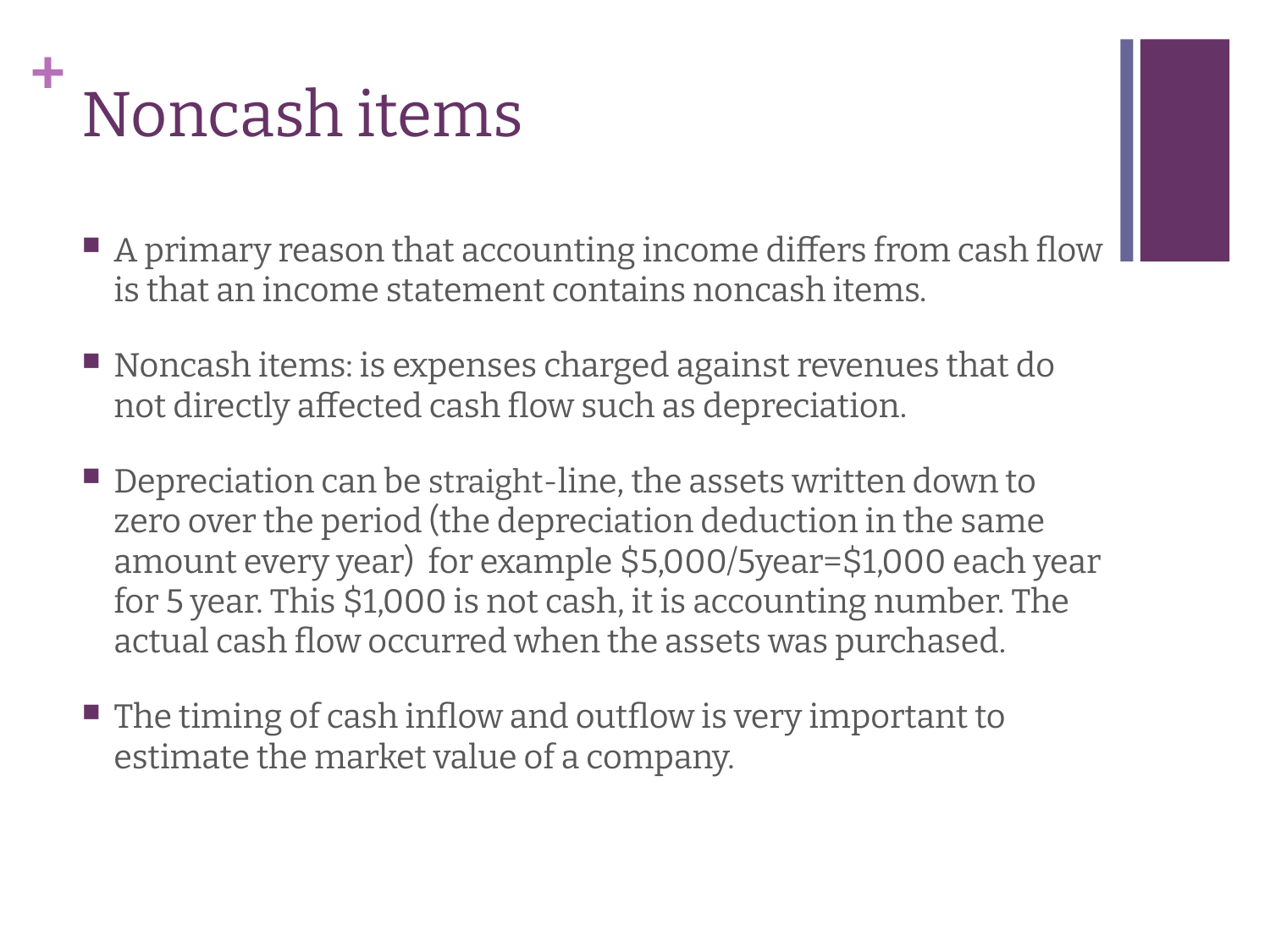

# Noncash items
A primary reason that accounting income differs from cash flow is that an income statement contains noncash items.
Noncash items: is expenses charged against revenues that do not directly affected cash flow such as depreciation.
Depreciation can be straight-line, the assets written down to zero over the period (the depreciation deduction in the same amount every year)  for example $5,000/5year=$1,000 each year for 5 year. This $1,000 is not cash, it is accounting number. The actual cash flow occurred when the assets was purchased.
The timing of cash inflow and outflow is very important to estimate the market value of a company.